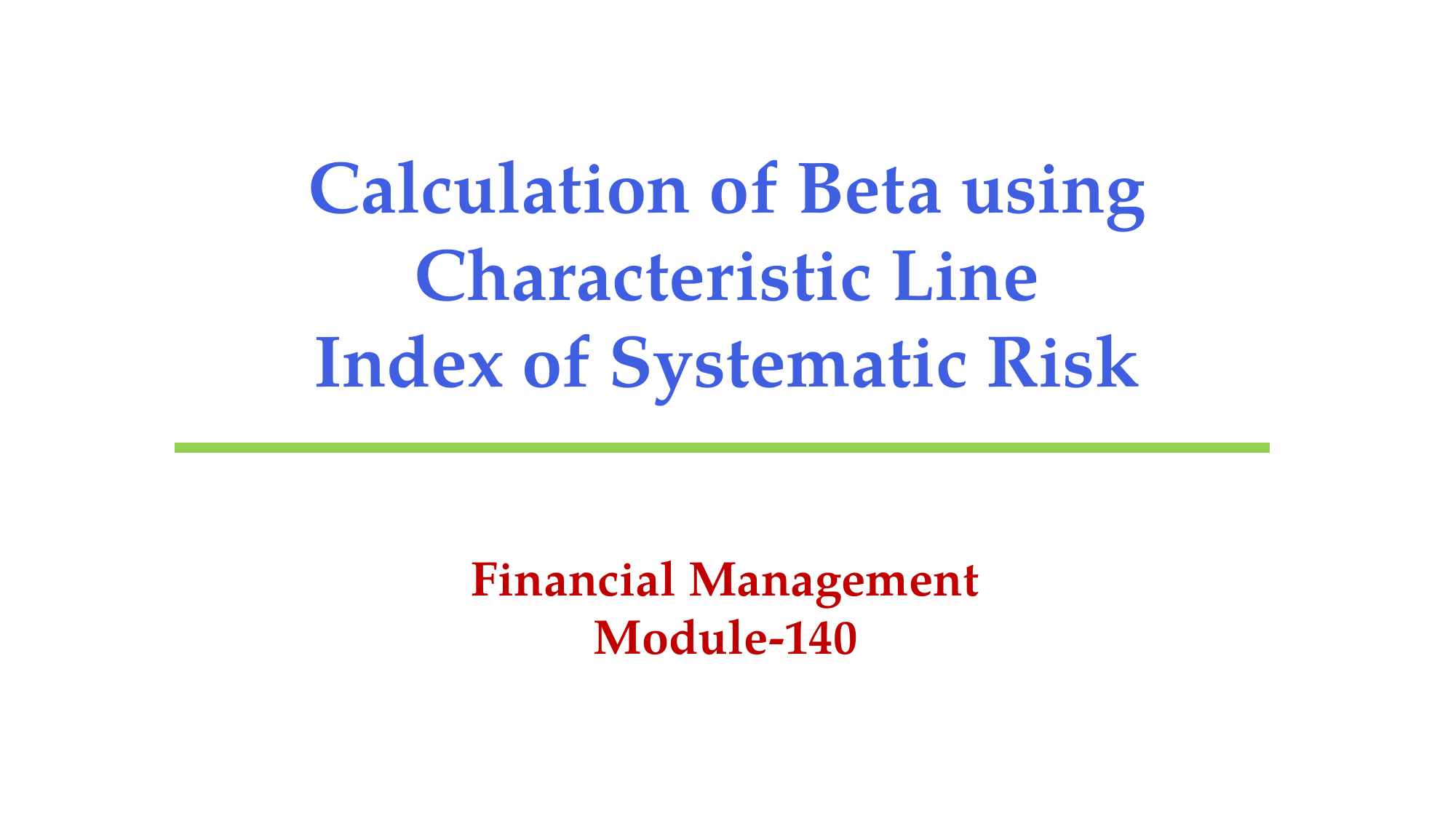

Calculation of Beta using Characteristic Line
Index of Systematic Risk
Financial Management
Module-140